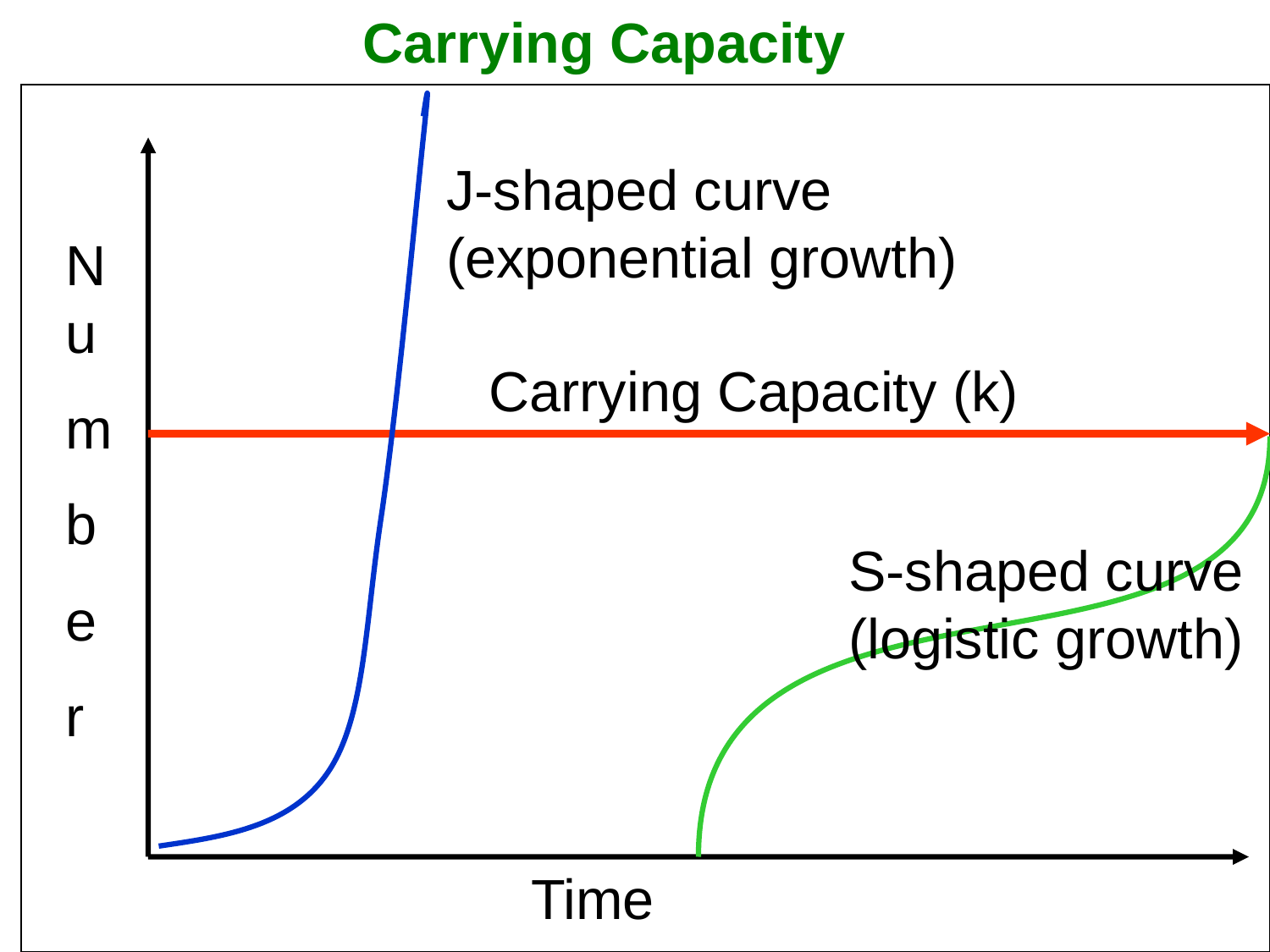

Carrying Capacity

Nu
m
b
e
r

J-shaped curve (exponential growth)
Carrying Capacity (k)

S-shaped curve (logistic growth)

Time